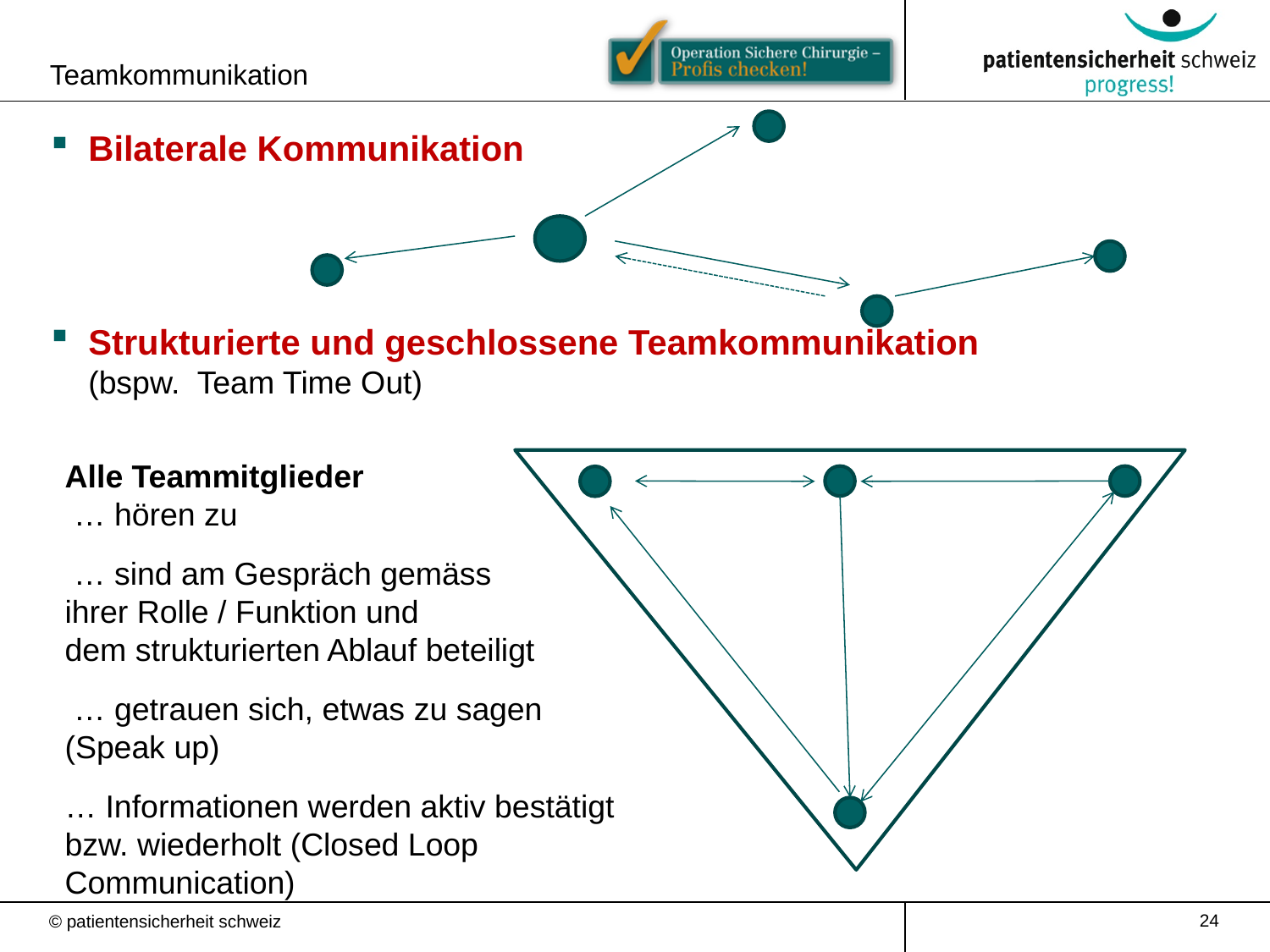

Teamkommunikation

Bilaterale Kommunikation

Strukturierte und geschlossene Teamkommunikation
(bspw.  Team Time Out)

Alle Teammitglieder
 … hören zu
 … sind am Gespräch gemäss
ihrer Rolle / Funktion und
dem strukturierten Ablauf beteiligt
 … getrauen sich, etwas zu sagen
(Speak up)
… Informationen werden aktiv bestätigt bzw. wiederholt (Closed Loop Communication)

24
© patientensicherheit schweiz